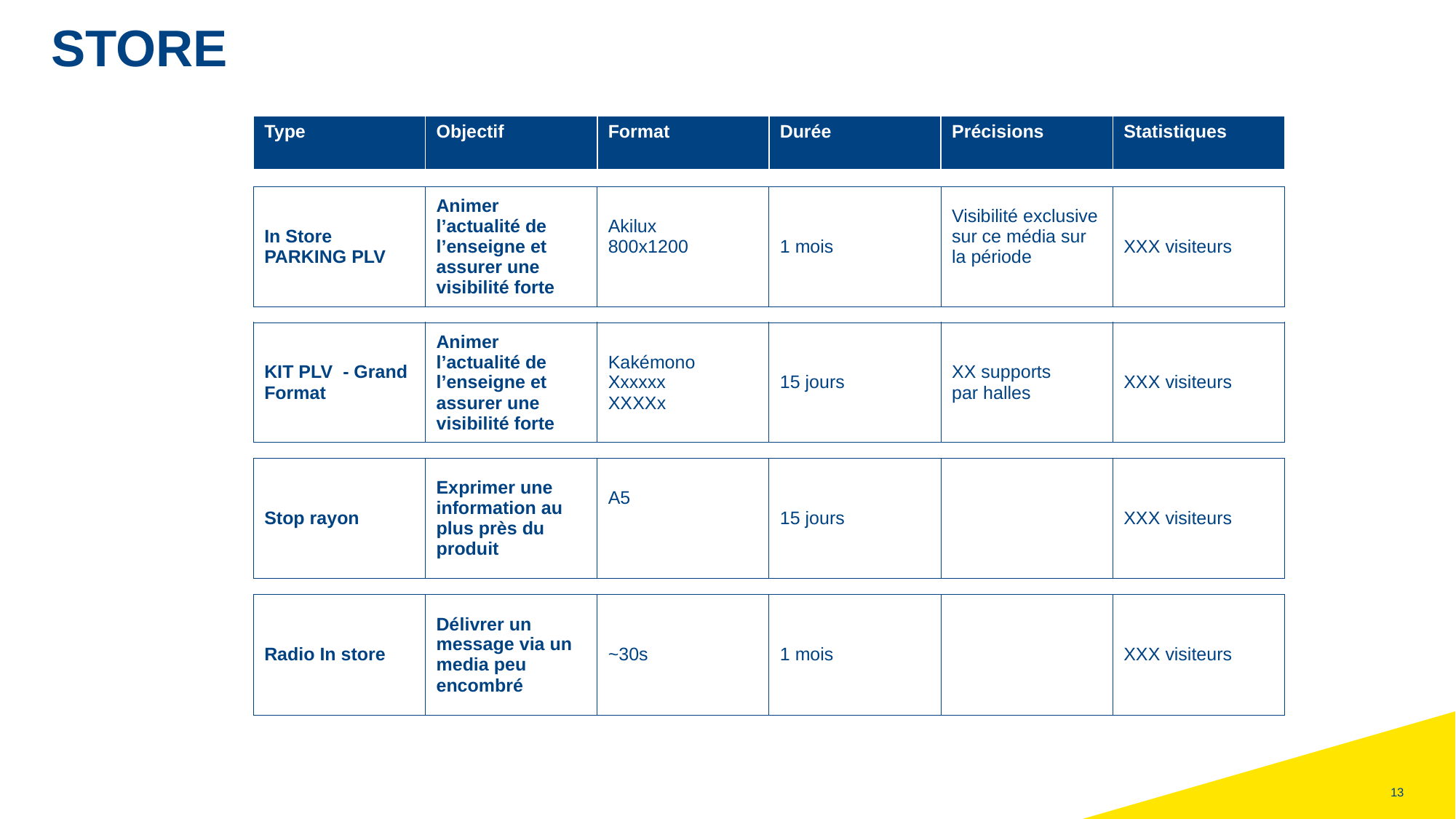

# STORE
| Type | Objectif | Format | Durée | Précisions | Statistiques |
| --- | --- | --- | --- | --- | --- |
| In Store PARKING PLV | Animer l’actualité de l’enseigne et assurer une visibilité forte | Akilux 800x1200 | 1 mois | Visibilité exclusive sur ce média sur la période | XXX visiteurs |
| --- | --- | --- | --- | --- | --- |
| KIT PLV - Grand Format | Animer l’actualité de l’enseigne et assurer une visibilité forte | Kakémono Xxxxxx XXXXx | 15 jours | XX supports par halles | XXX visiteurs |
| --- | --- | --- | --- | --- | --- |
| Stop rayon | Exprimer une information au plus près du produit | A5 | 15 jours |  | XXX visiteurs |
| --- | --- | --- | --- | --- | --- |
| Radio In store | Délivrer un message via un media peu encombré | ~30s | 1 mois |  | XXX visiteurs |
| --- | --- | --- | --- | --- | --- |
13